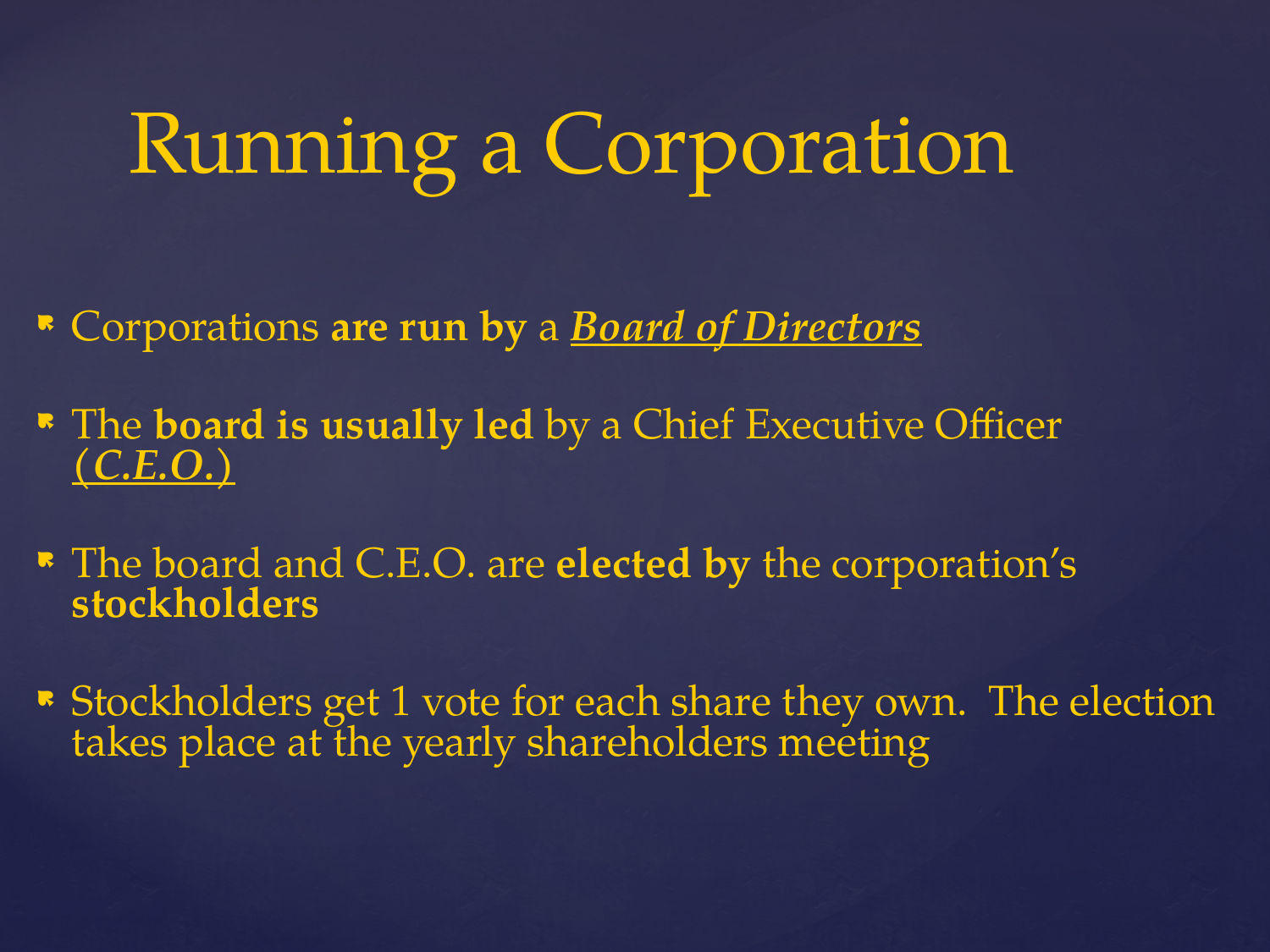

Running a Corporation
Corporations are run by a Board of Directors

The board is usually led by a Chief Executive Officer (C.E.O.)

The board and C.E.O. are elected by the corporation’s stockholders

Stockholders get 1 vote for each share they own.  The election takes place at the yearly shareholders meeting